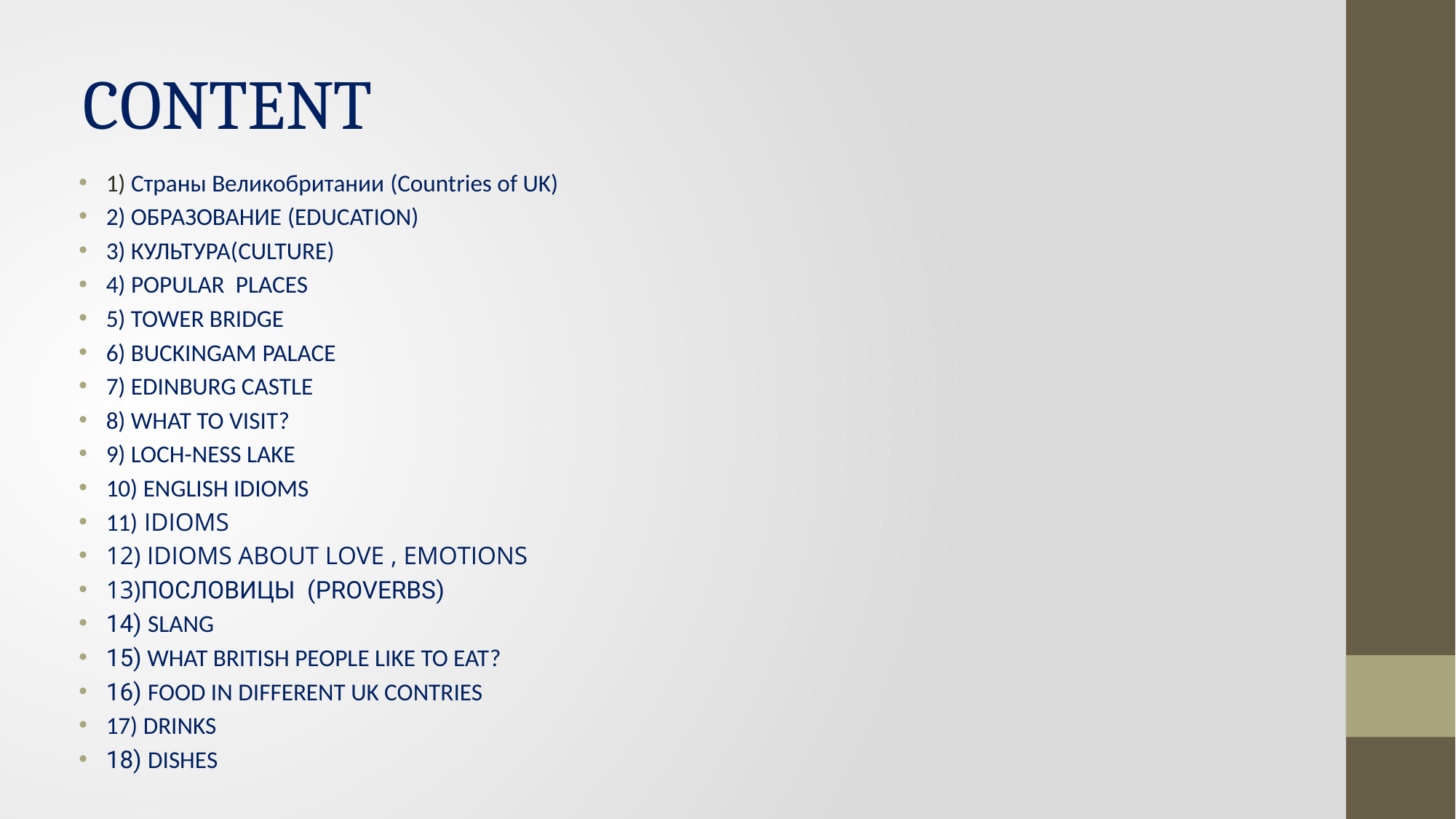

# CONTENT
1) Страны Великобритании (Countries of UK)
2) ОБРАЗОВАНИЕ (EDUCATION)
3) КУЛЬТУРА(CULTURE)
4) POPULAR  PLACES
5) TOWER BRIDGE
6) BUCKINGAM PALACE
7) EDINBURG CASTLE
8) WHAT TO VISIT?
9) LOCH-NESS LAKE
10) ENGLISH IDIOMS
11) IDIOMS
12) IDIOMS ABOUT LOVE , EMOTIONS
13)ПОСЛОВИЦЫ  (PROVERBS)
14) SLANG
15) WHAT BRITISH PEOPLE LIKE TO EAT?
16) FOOD IN DIFFERENT UK CONTRIES
17) DRINKS
18) DISHES